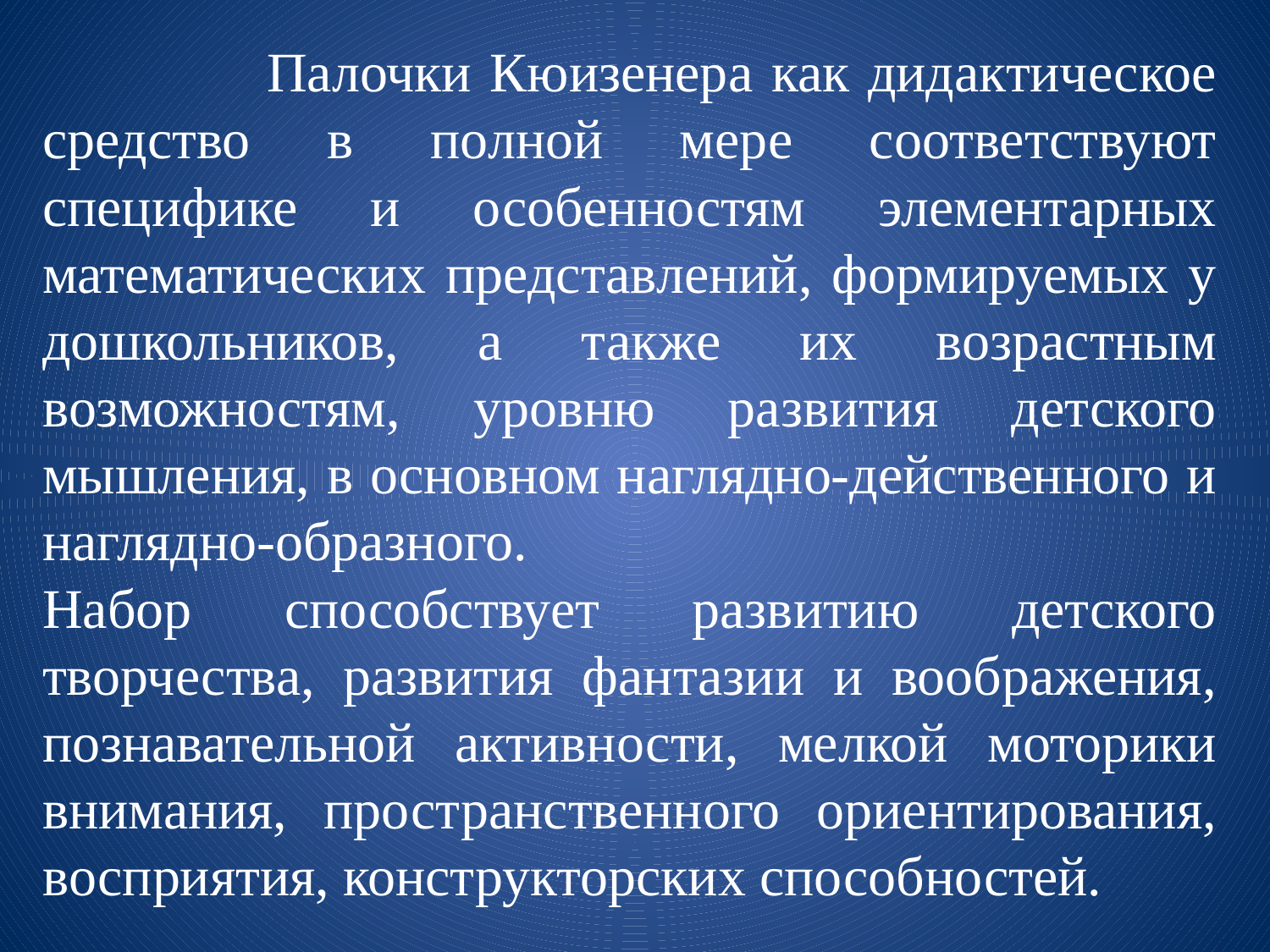

Палочки Кюизенера как дидактическое средство в полной мере соответствуют специфике и особенностям элементарных математических представлений, формируемых у дошкольников, а также их возрастным возможностям, уровню развития детского мышления, в основном наглядно-действенного и наглядно-образного.
Набор способствует развитию детского творчества, развития фантазии и воображения, познавательной активности, мелкой моторики внимания, пространственного ориентирования, восприятия, конструкторских способностей.